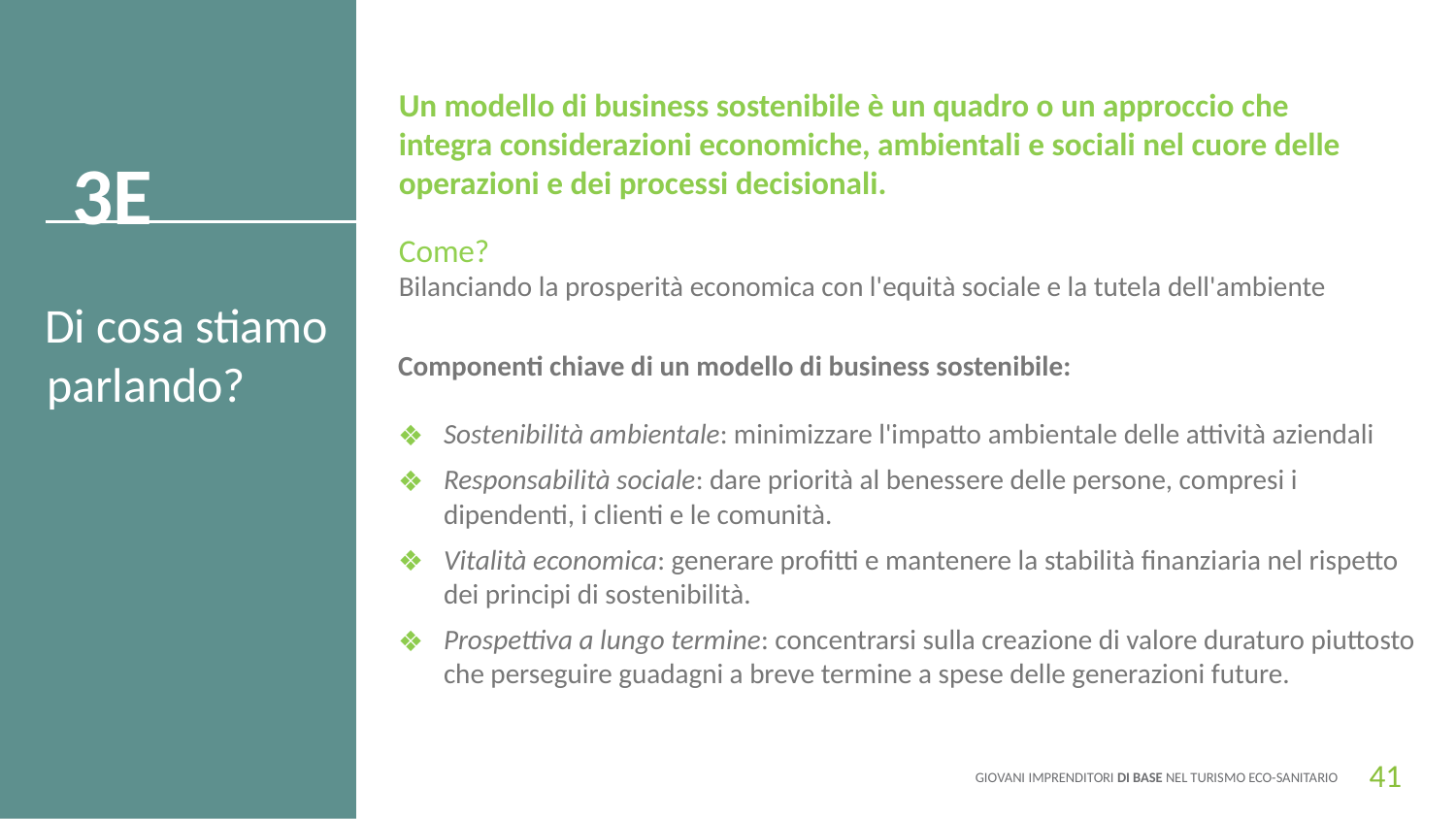

Un modello di business sostenibile è un quadro o un approccio che integra considerazioni economiche, ambientali e sociali nel cuore delle operazioni e dei processi decisionali.

Come?
Bilanciando la prosperità economica con l'equità sociale e la tutela dell'ambiente

3E
Di cosa stiamo parlando?

Componenti chiave di un modello di business sostenibile:

Sostenibilità ambientale: minimizzare l'impatto ambientale delle attività aziendali
Responsabilità sociale: dare priorità al benessere delle persone, compresi i dipendenti, i clienti e le comunità.
Vitalità economica: generare profitti e mantenere la stabilità finanziaria nel rispetto dei principi di sostenibilità.
Prospettiva a lungo termine: concentrarsi sulla creazione di valore duraturo piuttosto che perseguire guadagni a breve termine a spese delle generazioni future.

41